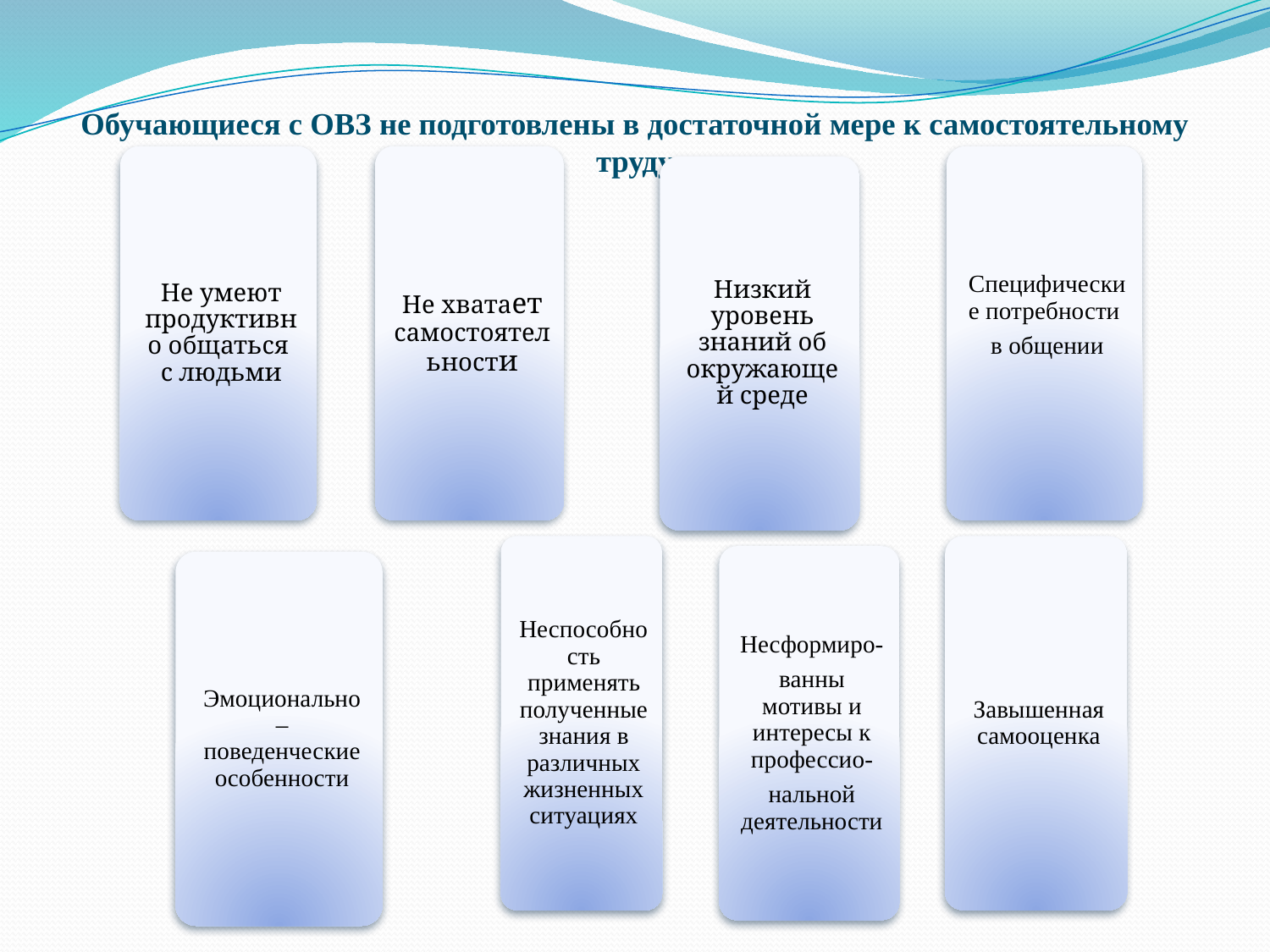

# Обучающиеся с ОВЗ не подготовлены в достаточной мере к самостоятельному труду
Не умеют продуктивно общаться  с людьми
Несформиро-
ванны мотивы и интересы к профессио-
нальной деятельности
Неспособность применять полученные знания в различных жизненных ситуациях
Низкий уровень знаний об окружающей среде
Не хватает самостоятельности
Завышенная самооценка
Эмоционально – поведенческие особенности
Специфические потребности
в общении